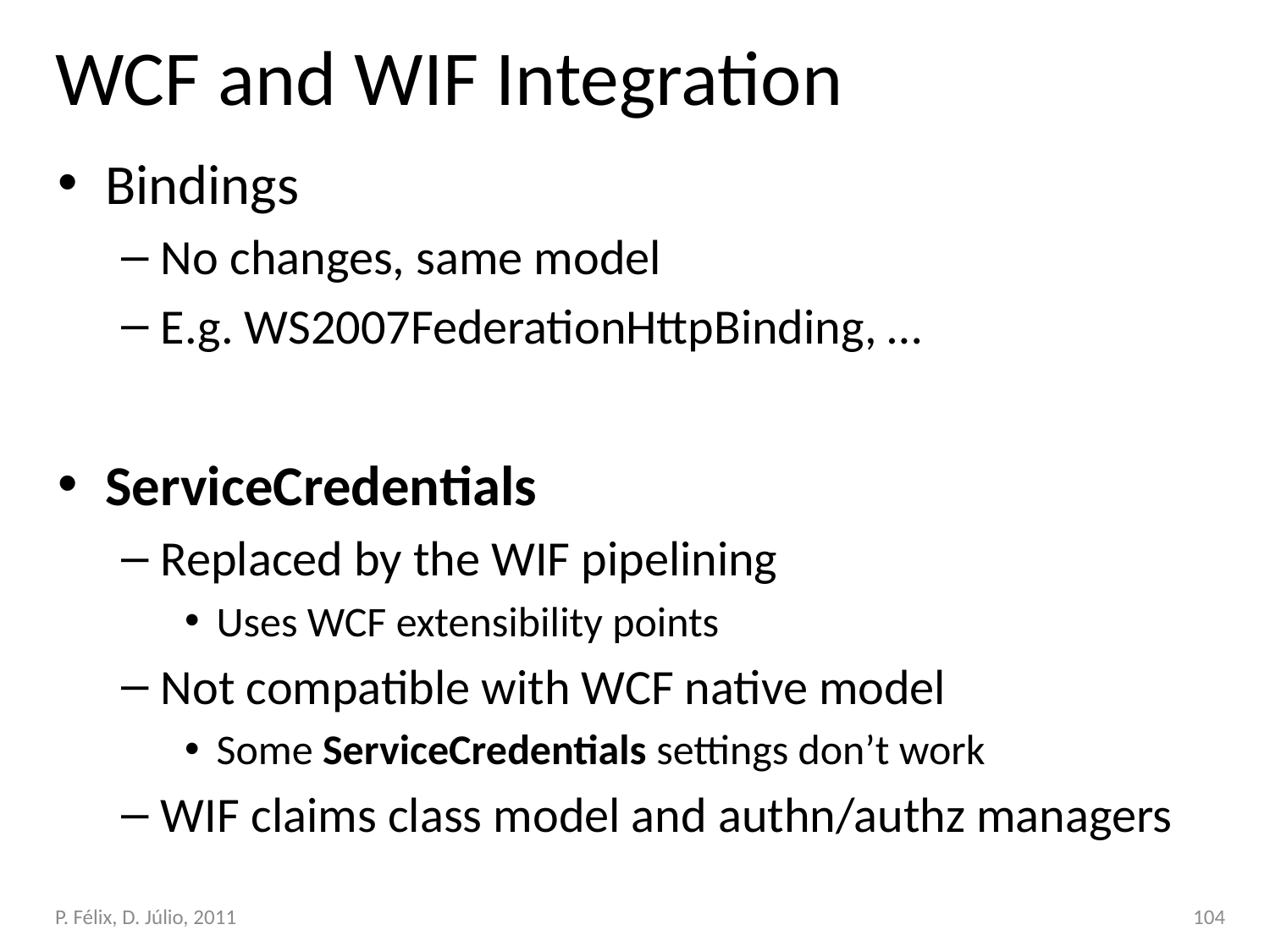

# WCF and WIF Integration
Bindings
No changes, same model
E.g. WS2007FederationHttpBinding, …

ServiceCredentials
Replaced by the WIF pipelining
Uses WCF extensibility points
Not compatible with WCF native model
Some ServiceCredentials settings don’t work
WIF claims class model and authn/authz managers

104
P. Félix, D. Júlio, 2011